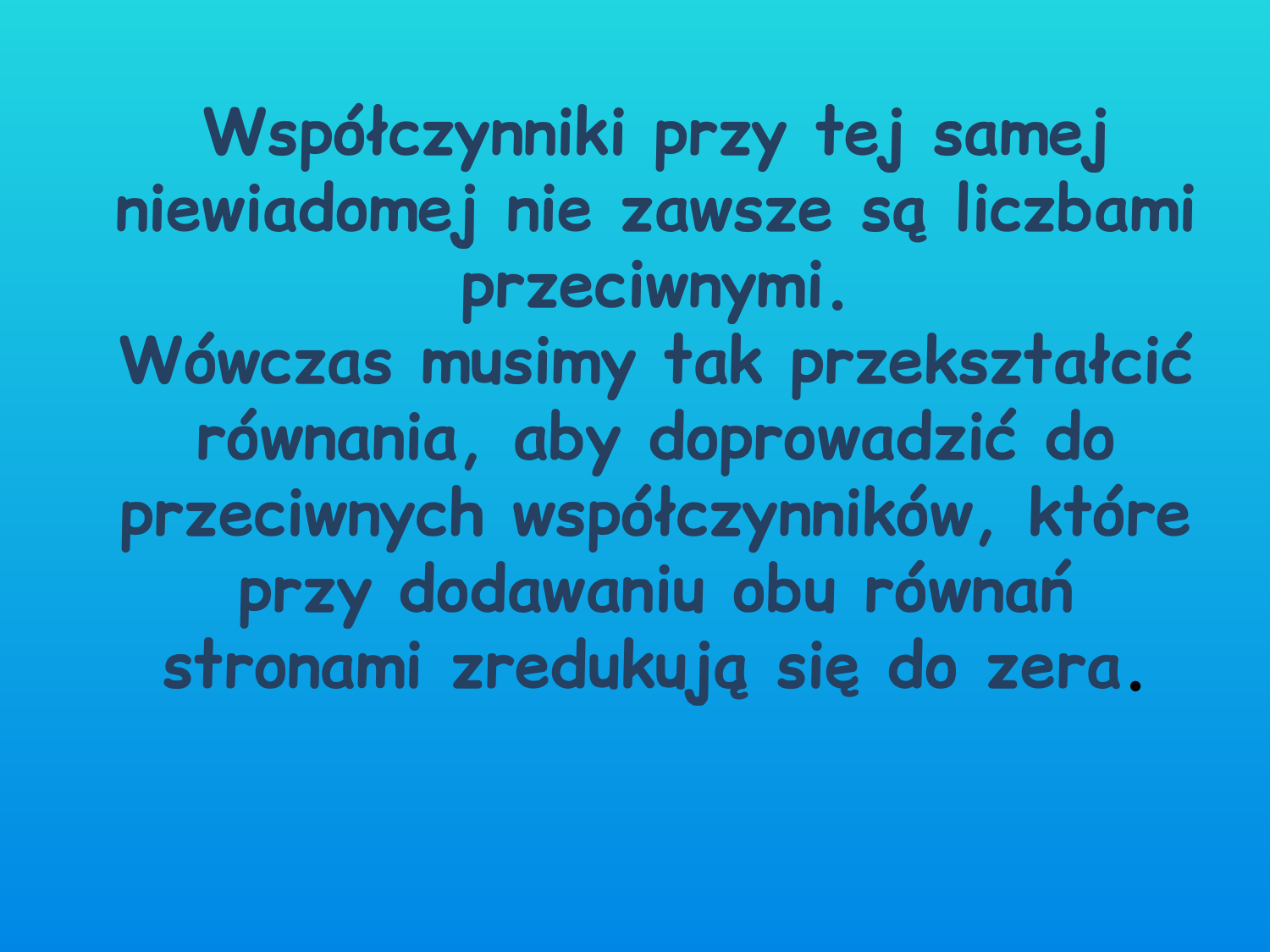

# Współczynniki przy tej samej niewiadomej nie zawsze są liczbami przeciwnymi. Wówczas musimy tak przekształcić równania, aby doprowadzić do przeciwnych współczynników, które przy dodawaniu obu równań stronami zredukują się do zera.